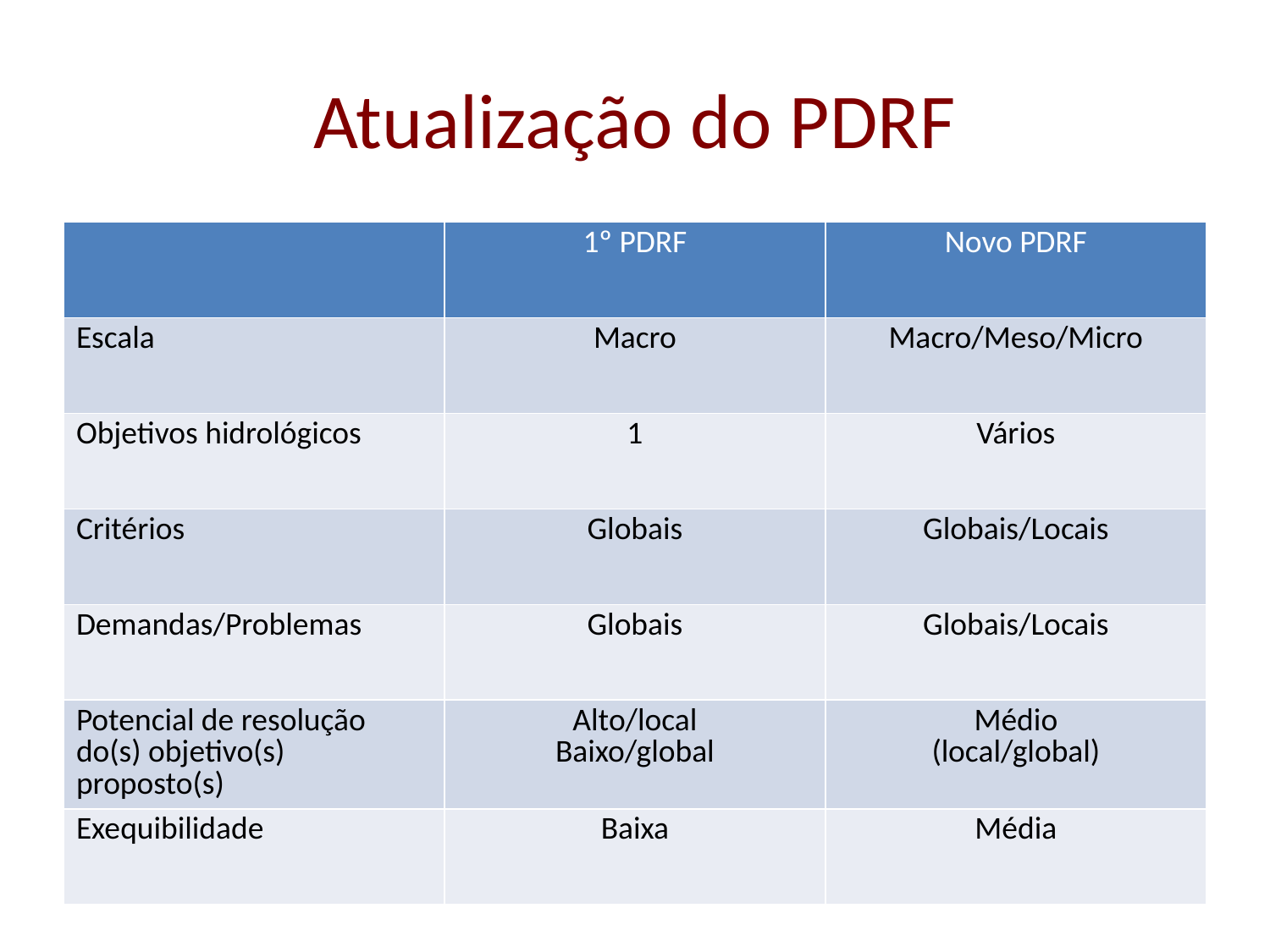

# Atualização do PDRF
|  | 1º PDRF | Novo PDRF |
| --- | --- | --- |
| Escala | Macro | Macro/Meso/Micro |
| Objetivos hidrológicos | 1 | Vários |
| Critérios | Globais | Globais/Locais |
| Demandas/Problemas | Globais | Globais/Locais |
| Potencial de resolução do(s) objetivo(s) proposto(s) | Alto/local Baixo/global | Médio (local/global) |
| Exequibilidade | Baixa | Média |